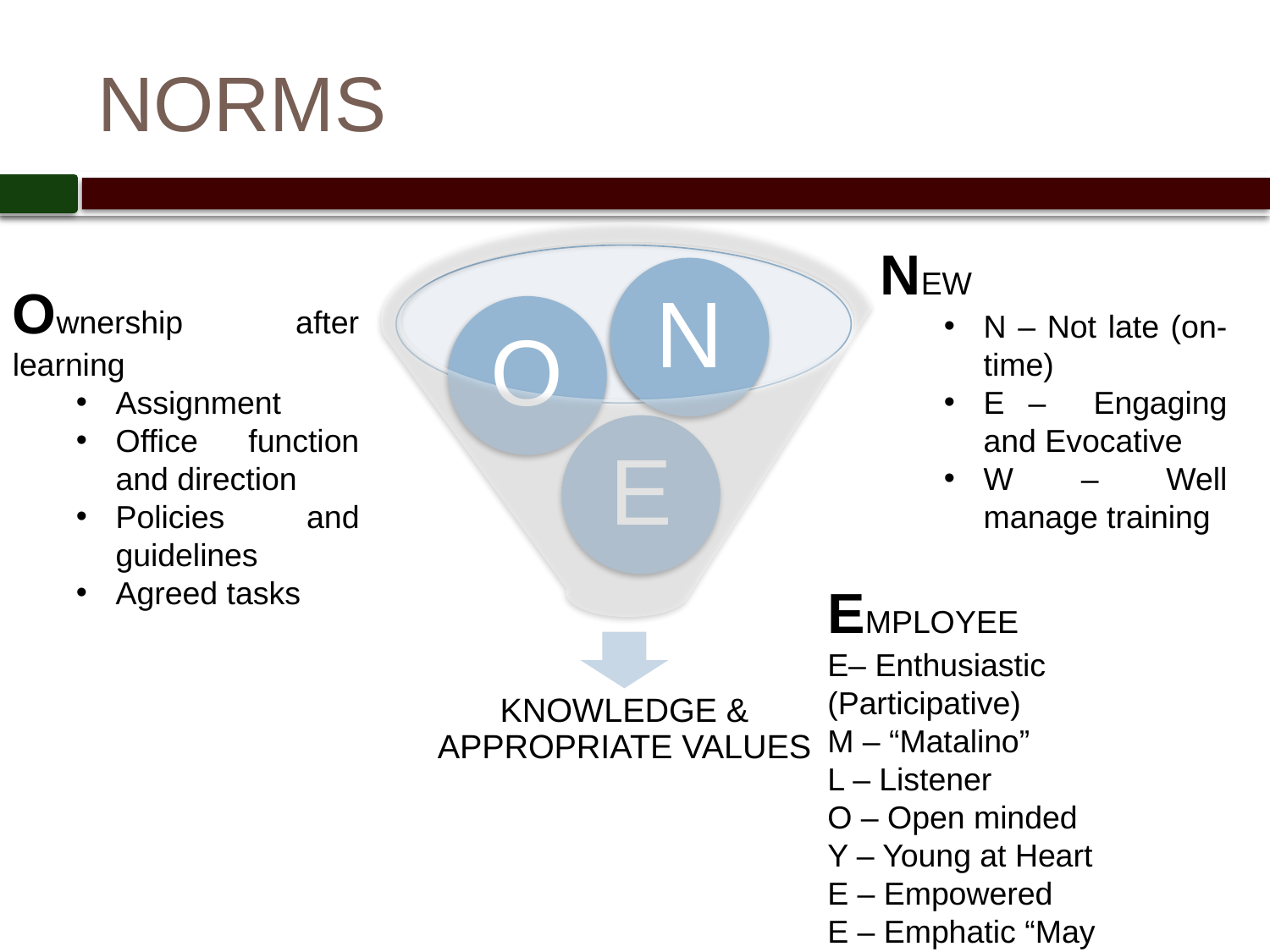

# NORMS
KNOWLEDGE & APPROPRIATE VALUES
E
O
N
NEW
N – Not late (on-time)
E –  Engaging and Evocative
W – Well manage training

Ownership after learning
Assignment
Office function and direction
Policies and guidelines
Agreed tasks

EMPLOYEE
E– Enthusiastic (Participative)
M – “Matalino”
L – Listener
O – Open minded
Y – Young at Heart
E – Empowered
E – Emphatic “May Malasakit”